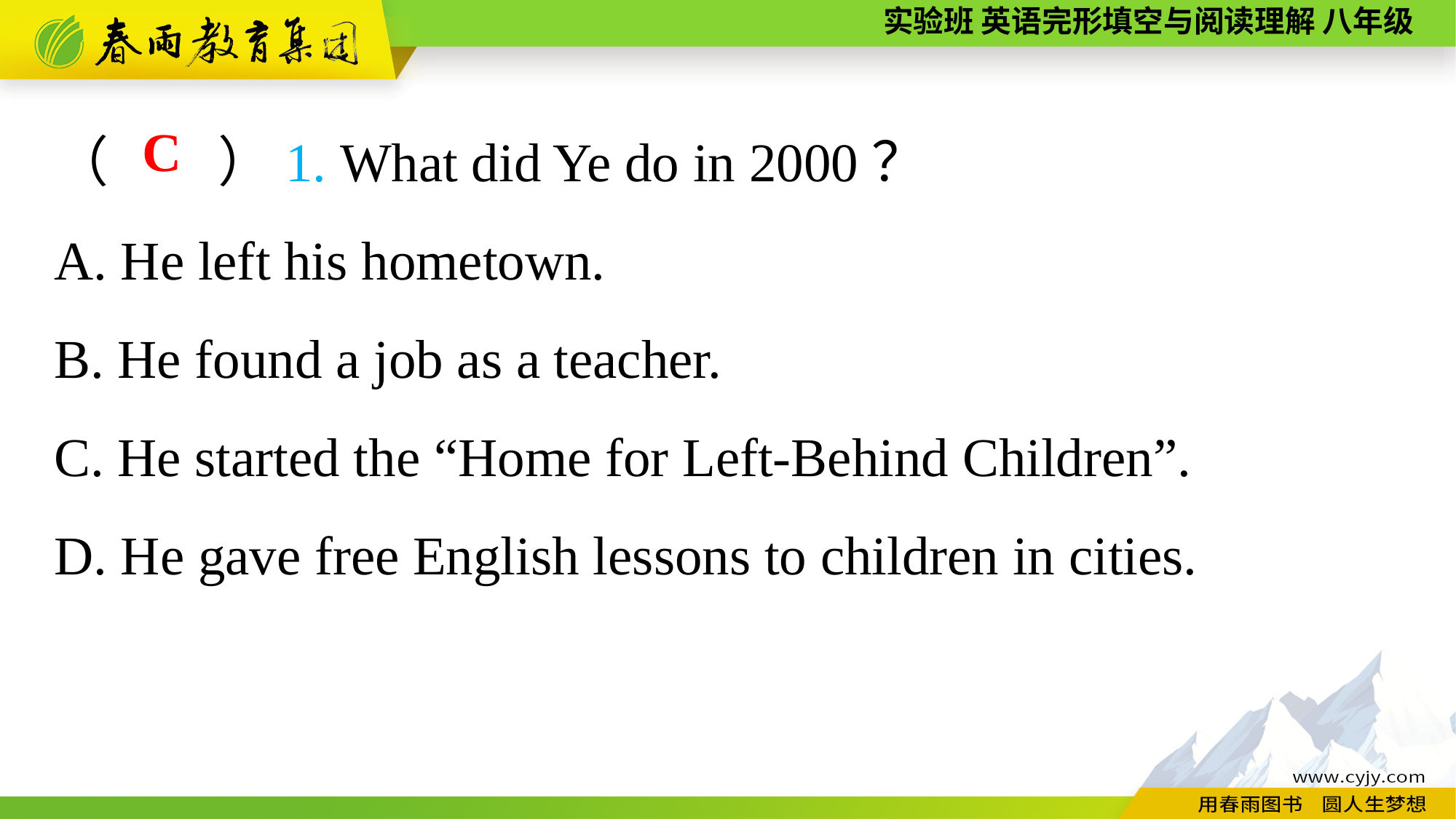

（　　）1. What did Ye do in 2000？
A. He left his hometown.
B. He found a job as a teacher.
C. He started the “Home for Left-Behind Children”.
D. He gave free English lessons to children in cities.
C